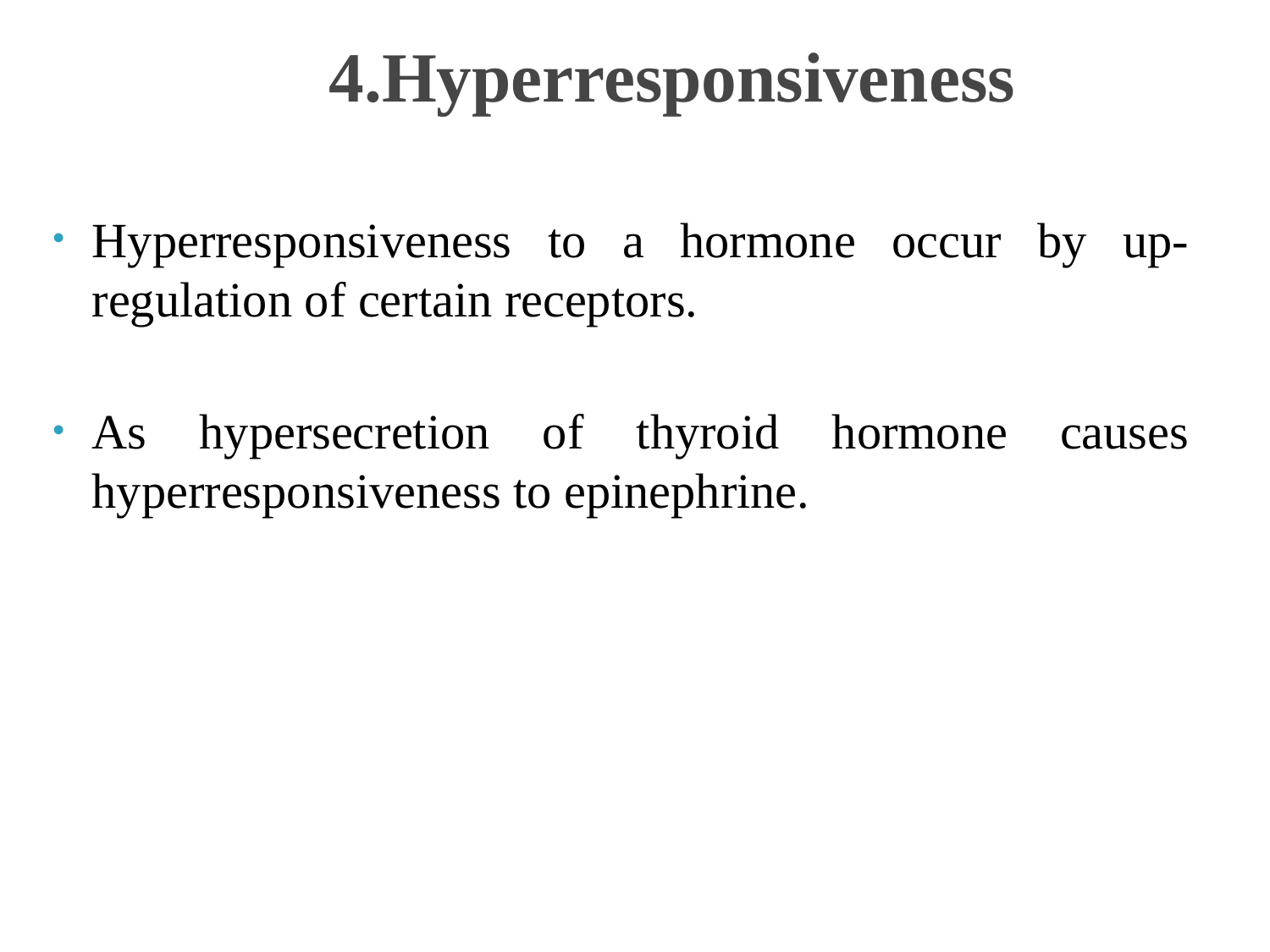

# 4.Hyperresponsiveness
Hyperresponsiveness to a hormone occur by up-regulation of certain receptors.

As hypersecretion of thyroid hormone causes hyperresponsiveness to epinephrine.